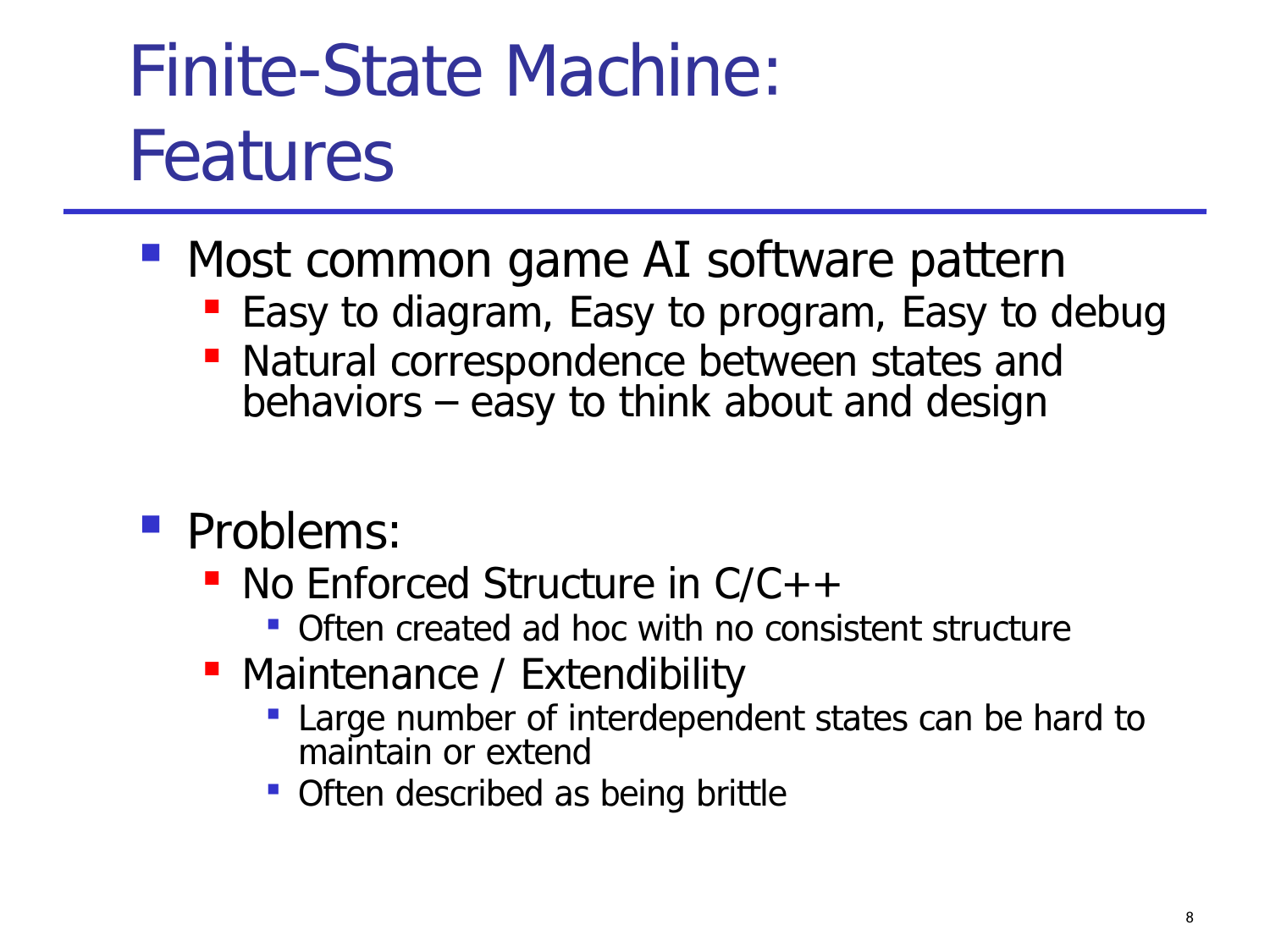

# Finite-State Machine: Features
Most common game AI software pattern
Easy to diagram, Easy to program, Easy to debug
Natural correspondence between states and behaviors – easy to think about and design

Problems:
No Enforced Structure in C/C++
Often created ad hoc with no consistent structure
Maintenance / Extendibility
Large number of interdependent states can be hard to maintain or extend
Often described as being brittle

8